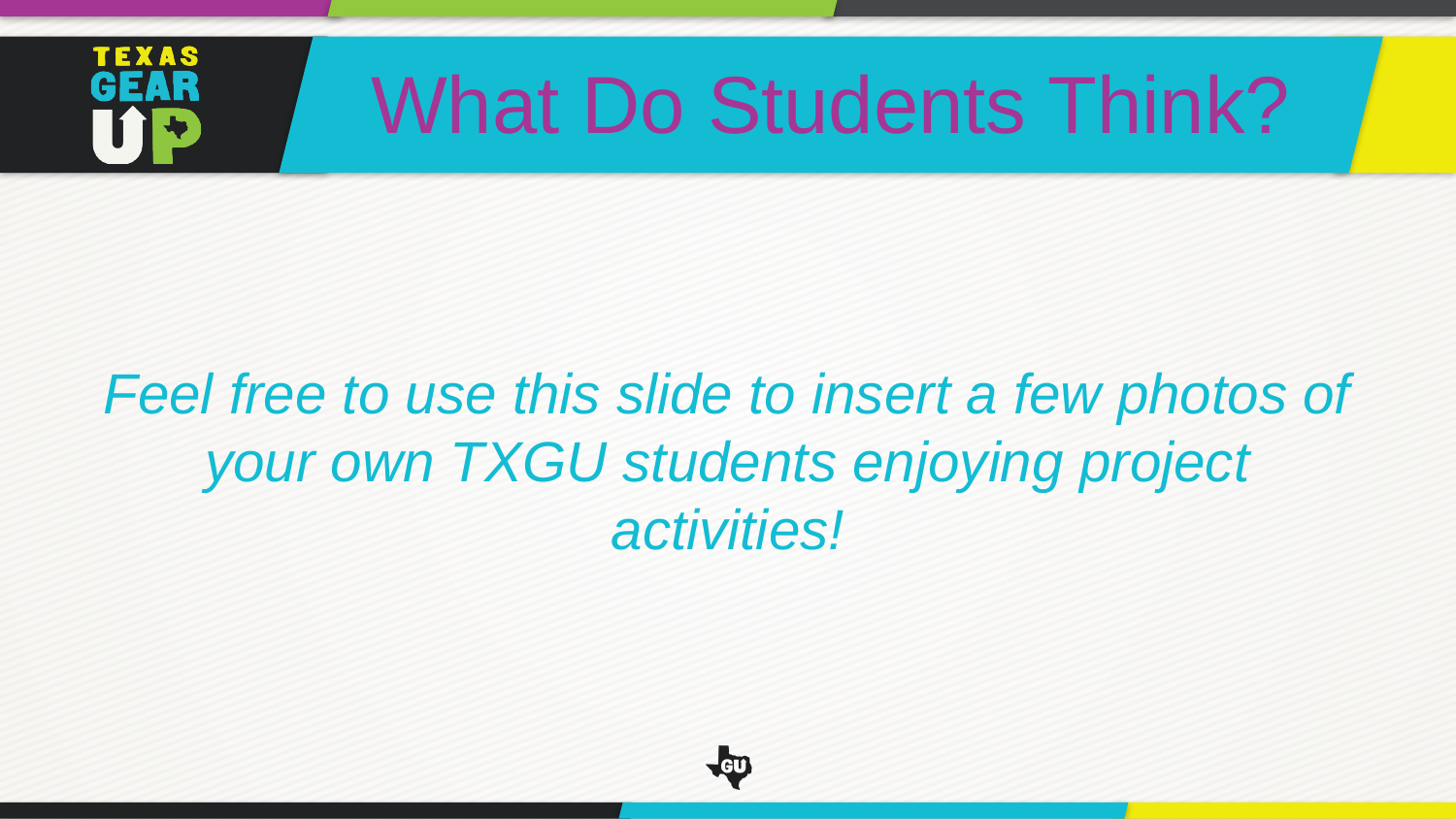

What Do Students Think?
Feel free to use this slide to insert a few photos of your own TXGU students enjoying project activities!